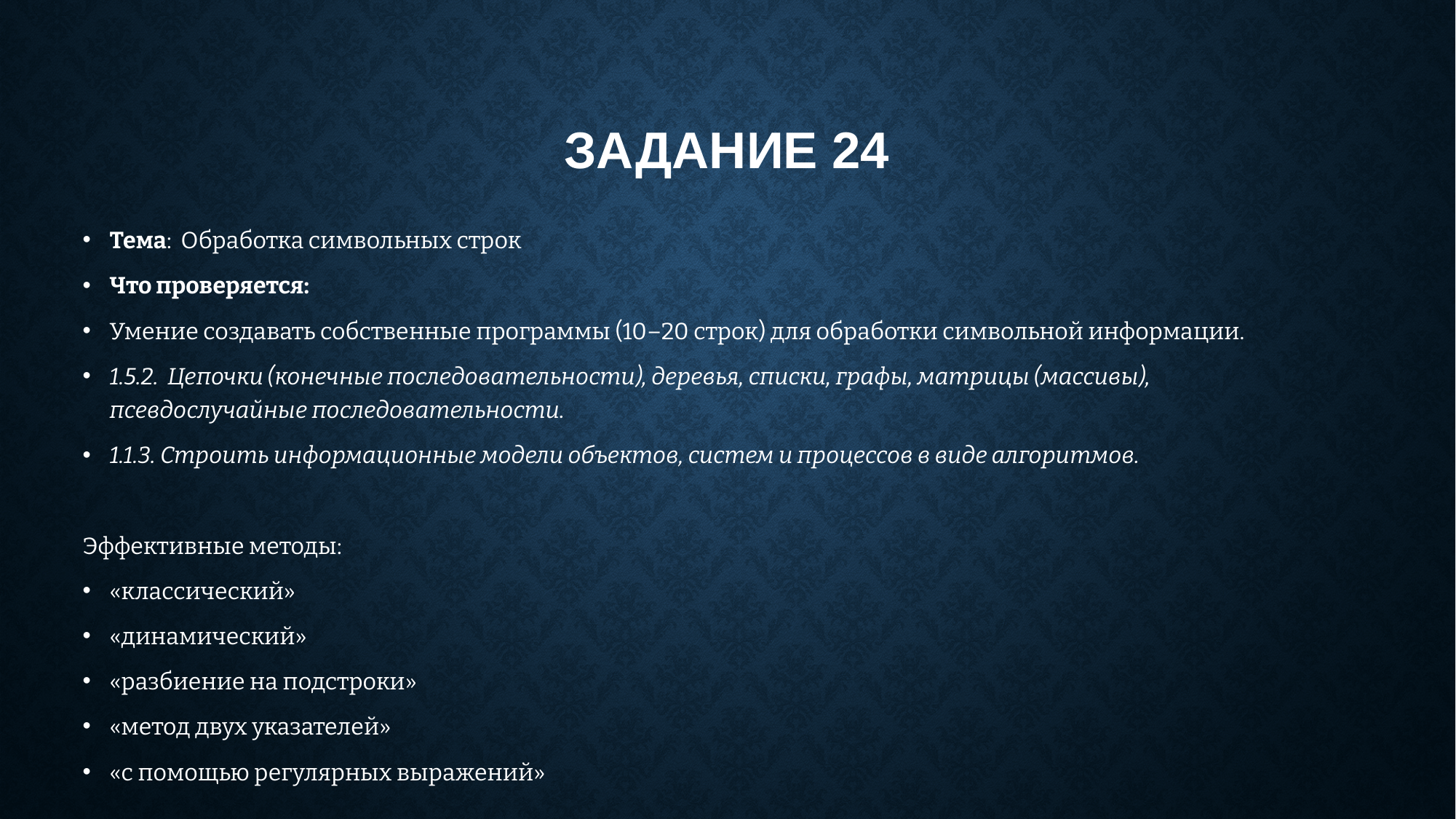

# Задание 24

Тема:  Обработка символьных строк
Что проверяется:
Умение создавать собственные программы (10–20 строк) для обработки символьной информации.
1.5.2.  Цепочки (конечные последовательности), деревья, списки, графы, матрицы (массивы), псевдослучайные последовательности.
1.1.3. Строить информационные модели объектов, систем и процессов в виде алгоритмов.

Эффективные методы:
«классический»
«динамический»
«разбиение на подстроки»
«метод двух указателей»
«с помощью регулярных выражений»